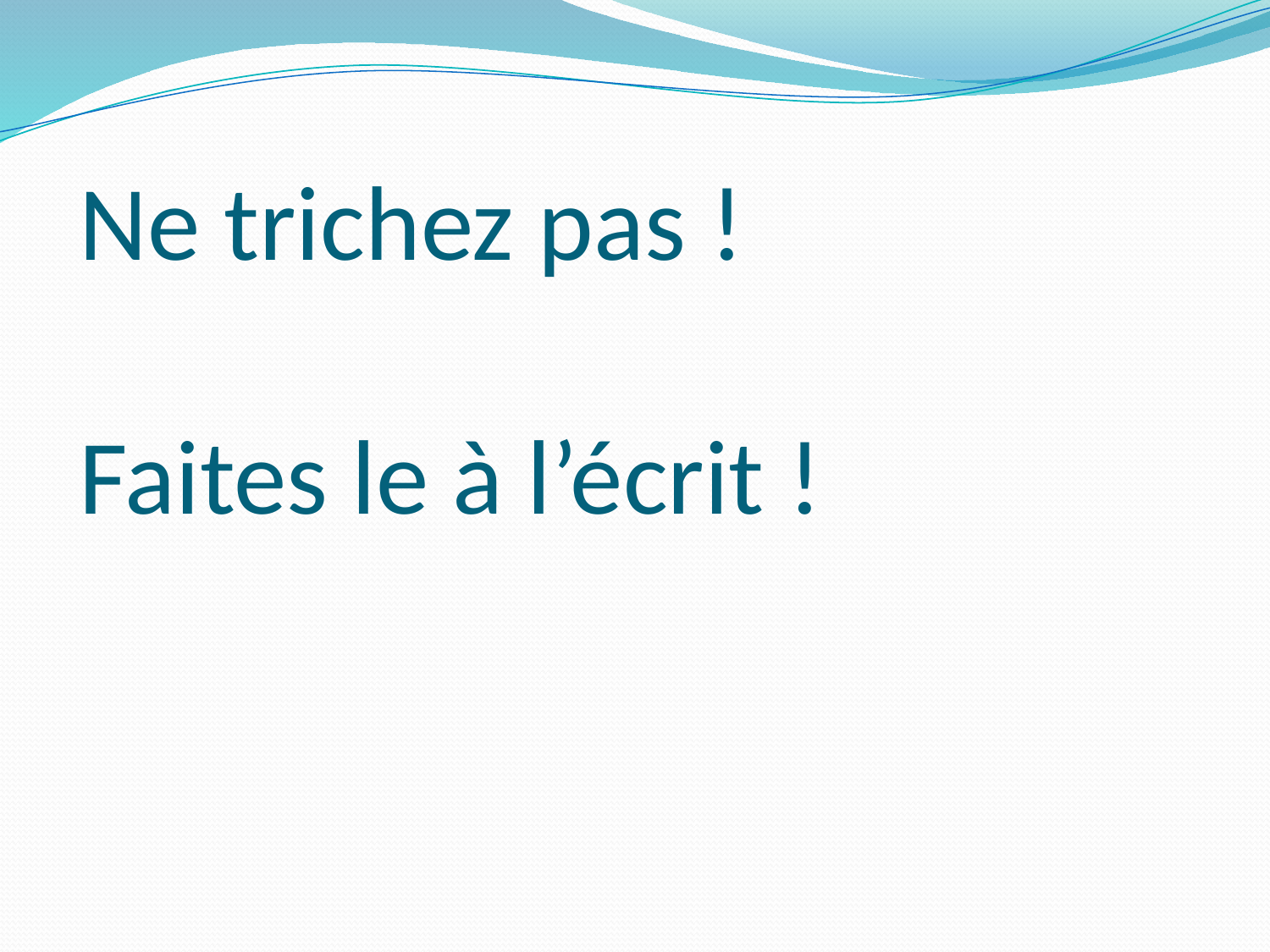

# Ne trichez pas ! Faites le à l’écrit !